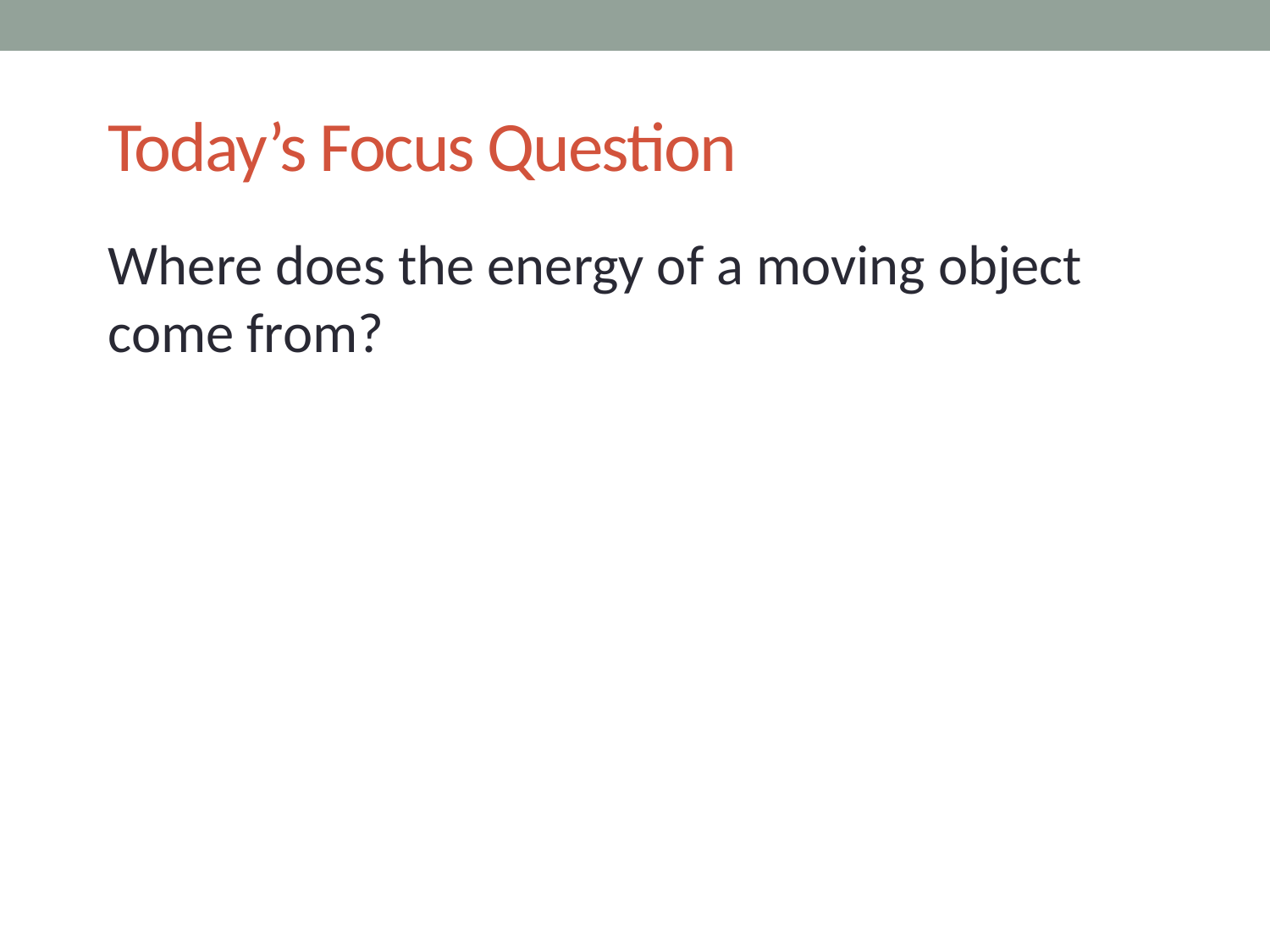

# Today’s Focus Question
Where does the energy of a moving object come from?